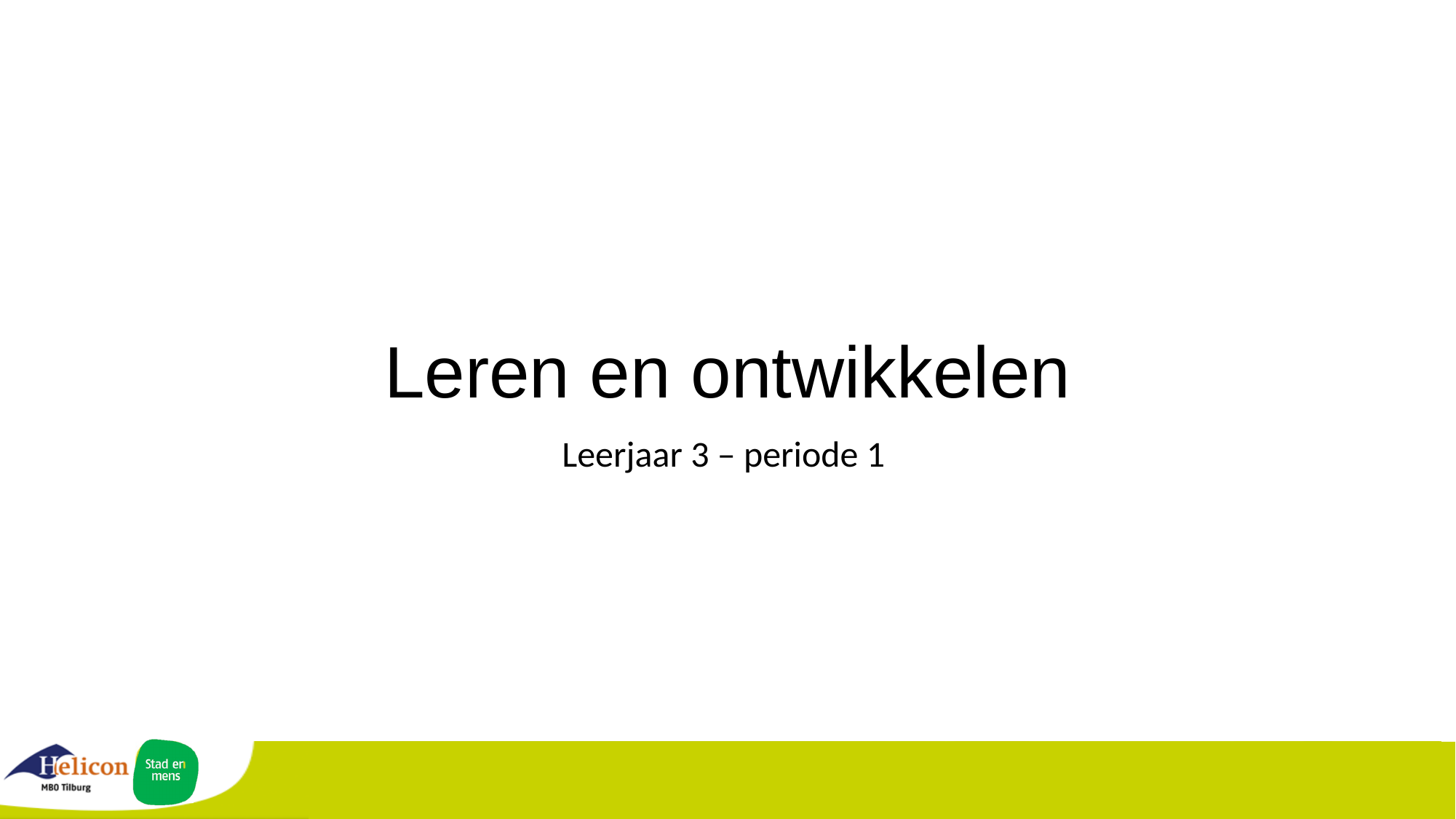

# Leren en ontwikkelen
Leerjaar 3 – periode 1